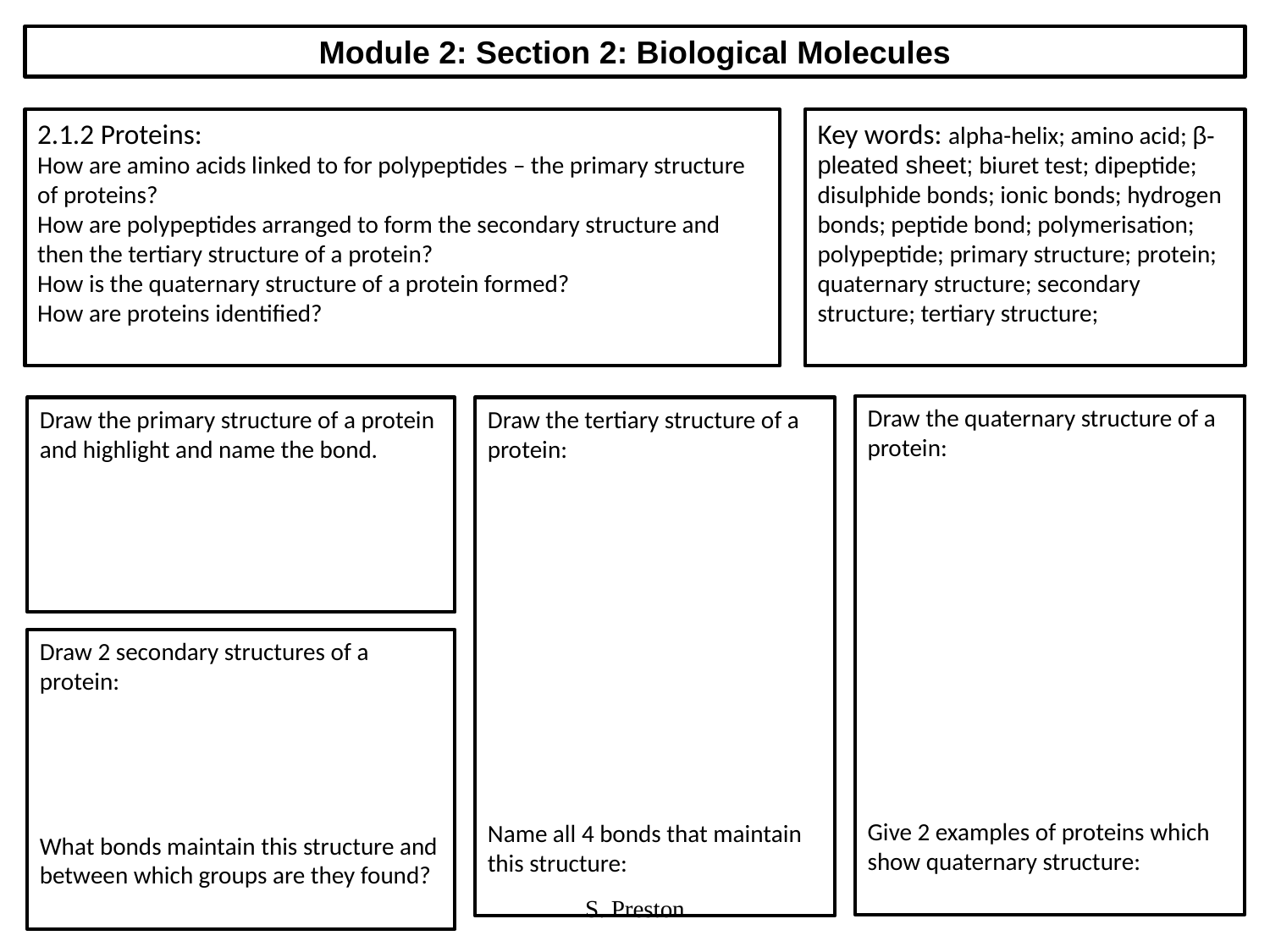

Module 2: Section 2: Biological Molecules
Key words: alpha-helix; amino acid; β-pleated sheet; biuret test; dipeptide; disulphide bonds; ionic bonds; hydrogen bonds; peptide bond; polymerisation; polypeptide; primary structure; protein; quaternary structure; secondary structure; tertiary structure;
2.1.2 Proteins:
How are amino acids linked to for polypeptides – the primary structure of proteins?
How are polypeptides arranged to form the secondary structure and then the tertiary structure of a protein?
How is the quaternary structure of a protein formed?
How are proteins identified?
Draw the quaternary structure of a protein:

Give 2 examples of proteins which show quaternary structure:
Draw the primary structure of a protein and highlight and name the bond.

Draw the tertiary structure of a protein:

Name all 4 bonds that maintain this structure:
Draw 2 secondary structures of a protein:

What bonds maintain this structure and between which groups are they found?

S. Preston